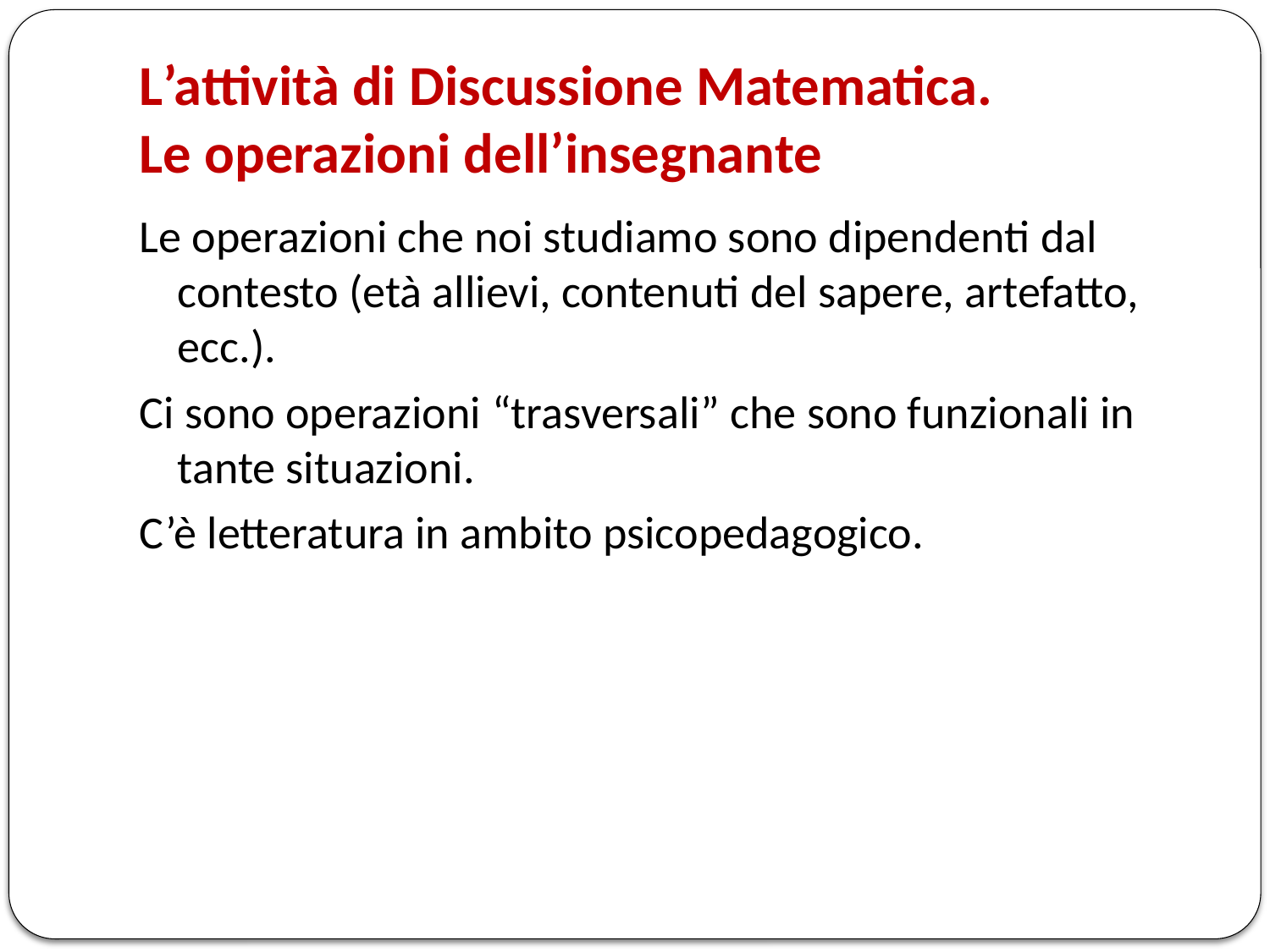

# L’attività di Discussione Matematica. Le operazioni dell’insegnante
Le operazioni che noi studiamo sono dipendenti dal contesto (età allievi, contenuti del sapere, artefatto, ecc.).
Ci sono operazioni “trasversali” che sono funzionali in tante situazioni.
C’è letteratura in ambito psicopedagogico.